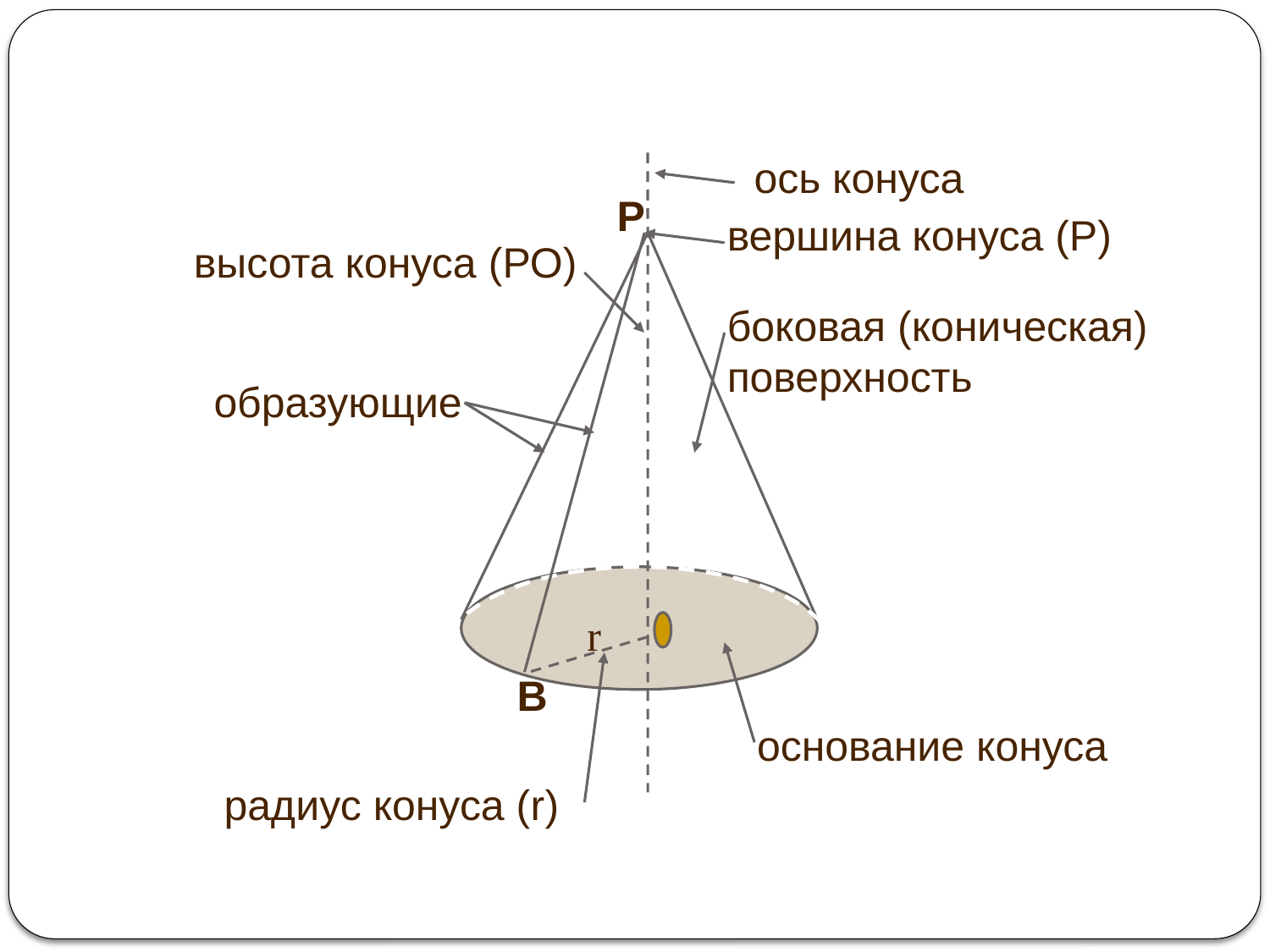

ось конуса

P
вершина конуса (Р)
высота конуса (РО)

боковая (коническая) поверхность

образующие

r

B
основание конуса
радиус конуса (r)